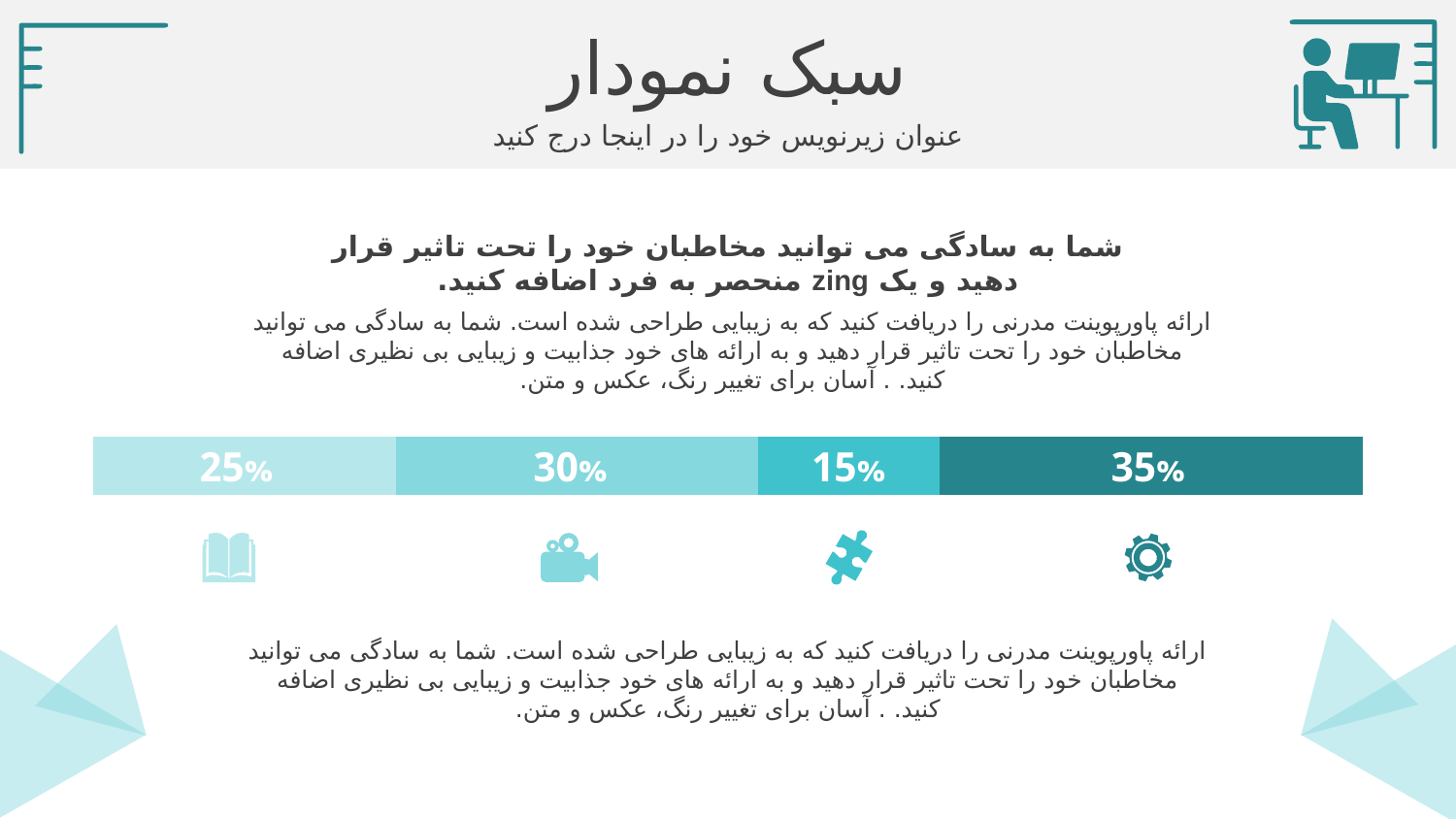

سبک نمودار
عنوان زیرنویس خود را در اینجا درج کنید
شما به سادگی می توانید مخاطبان خود را تحت تاثیر قرار دهید و یک zing منحصر به فرد اضافه کنید.
ارائه پاورپوینت مدرنی را دریافت کنید که به زیبایی طراحی شده است. شما به سادگی می توانید مخاطبان خود را تحت تاثیر قرار دهید و به ارائه های خود جذابیت و زیبایی بی نظیری اضافه کنید. . آسان برای تغییر رنگ، عکس و متن.

### Chart

| Category |  |  |  |  |
|---|---|---|---|---|
25%
30%
15%
35%

ارائه پاورپوینت مدرنی را دریافت کنید که به زیبایی طراحی شده است. شما به سادگی می توانید مخاطبان خود را تحت تاثیر قرار دهید و به ارائه های خود جذابیت و زیبایی بی نظیری اضافه کنید. . آسان برای تغییر رنگ، عکس و متن.